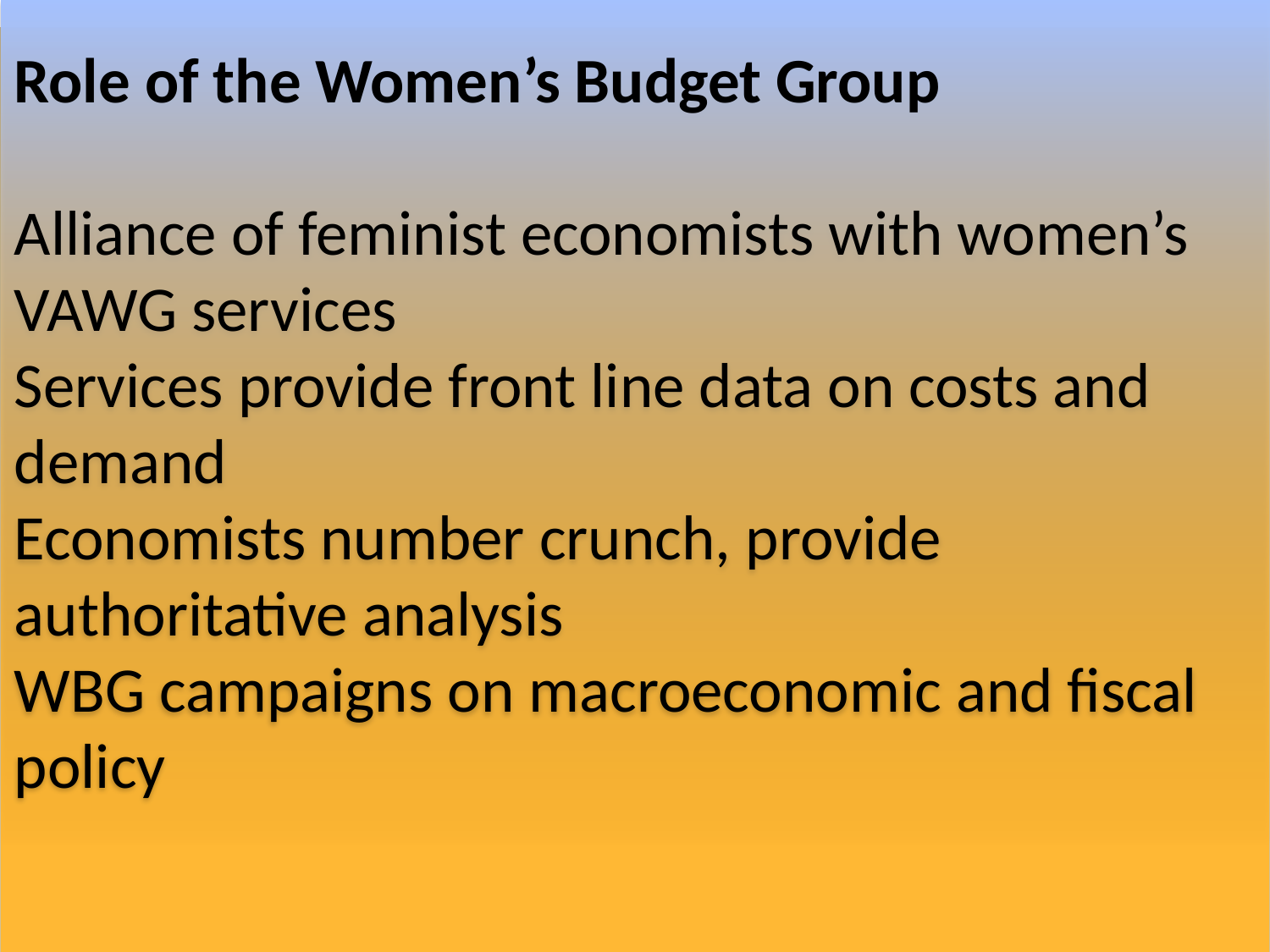

Role of the Women’s Budget Group

Alliance of feminist economists with women’s VAWG services
Services provide front line data on costs and demand
Economists number crunch, provide authoritative analysis
WBG campaigns on macroeconomic and fiscal policy